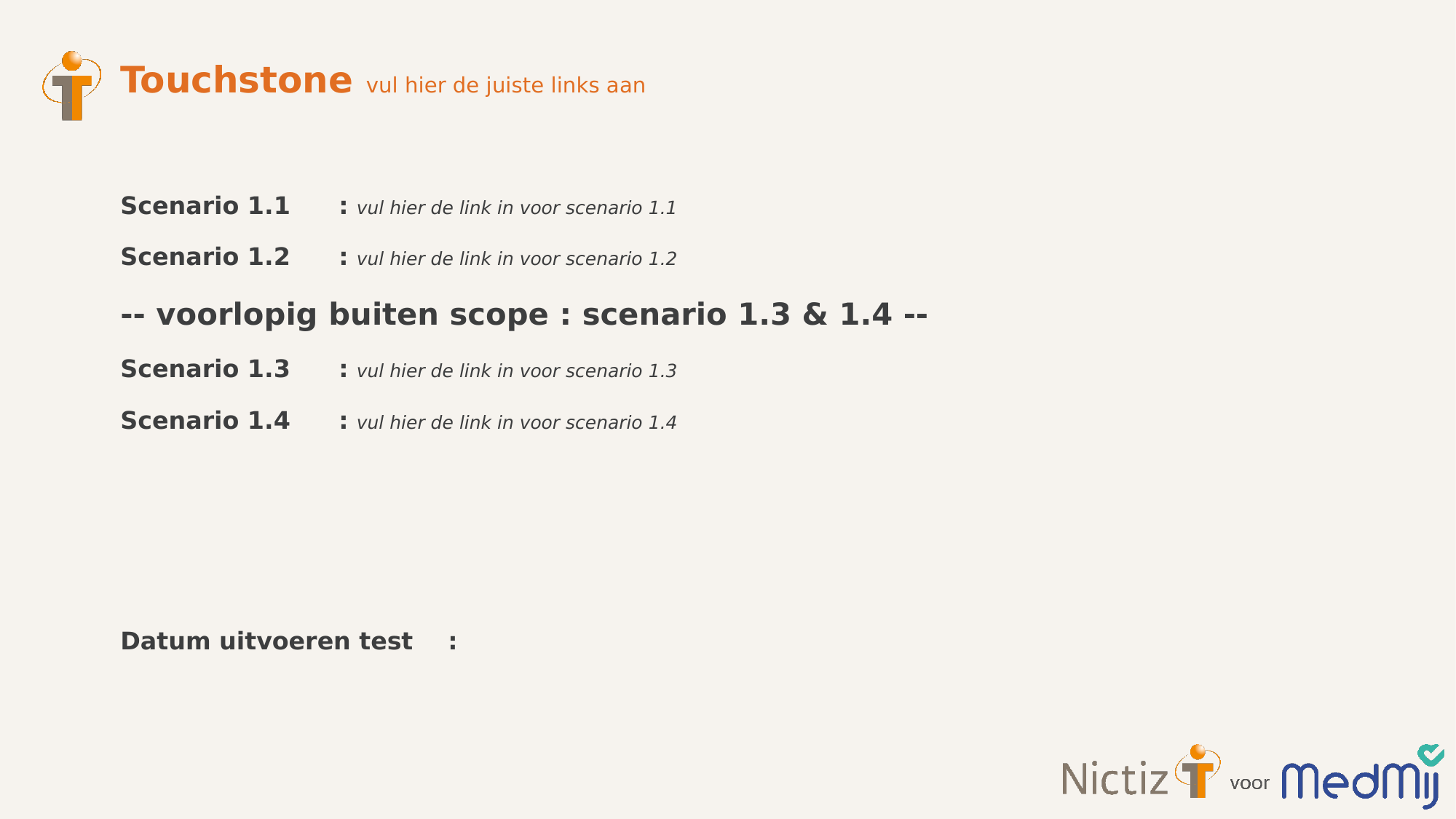

# Touchstone vul hier de juiste links aan
Scenario 1.1	: vul hier de link in voor scenario 1.1
Scenario 1.2	: vul hier de link in voor scenario 1.2
-- voorlopig buiten scope : scenario 1.3 & 1.4 --
Scenario 1.3	: vul hier de link in voor scenario 1.3
Scenario 1.4	: vul hier de link in voor scenario 1.4

Datum uitvoeren test	: